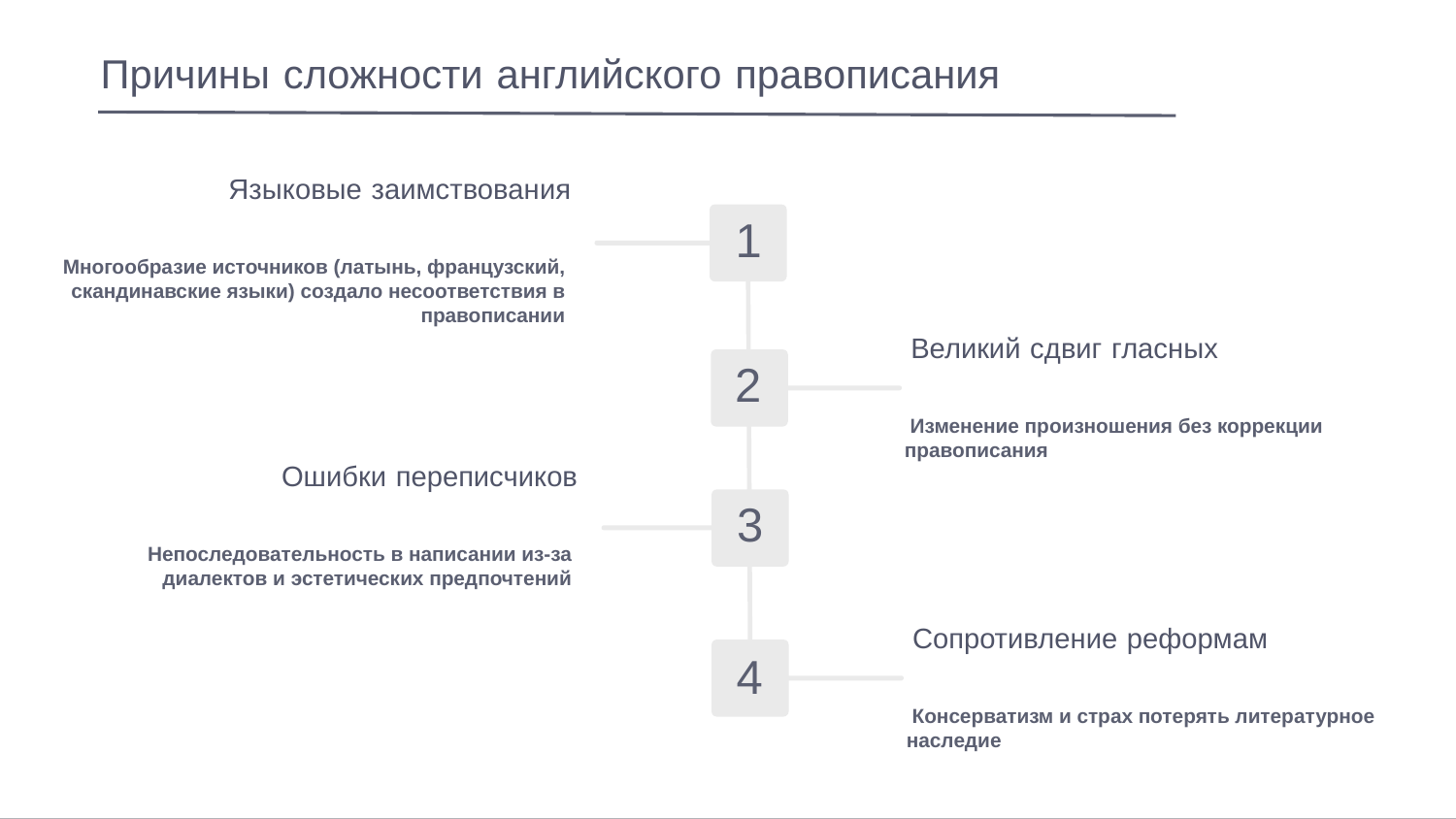

Причины сложности английского правописания
Языковые заимствования

1

 Многообразие источников (латынь, французский, скандинавские языки) создало несоответствия в правописании
Великий сдвиг гласных
 Изменение произношения без коррекции правописания
Ошибки переписчиков

3

 Непоследовательность в написании из-за диалектов и эстетических предпочтений
Сопротивление реформам

4

 Консерватизм и страх потерять литературное наследие

2